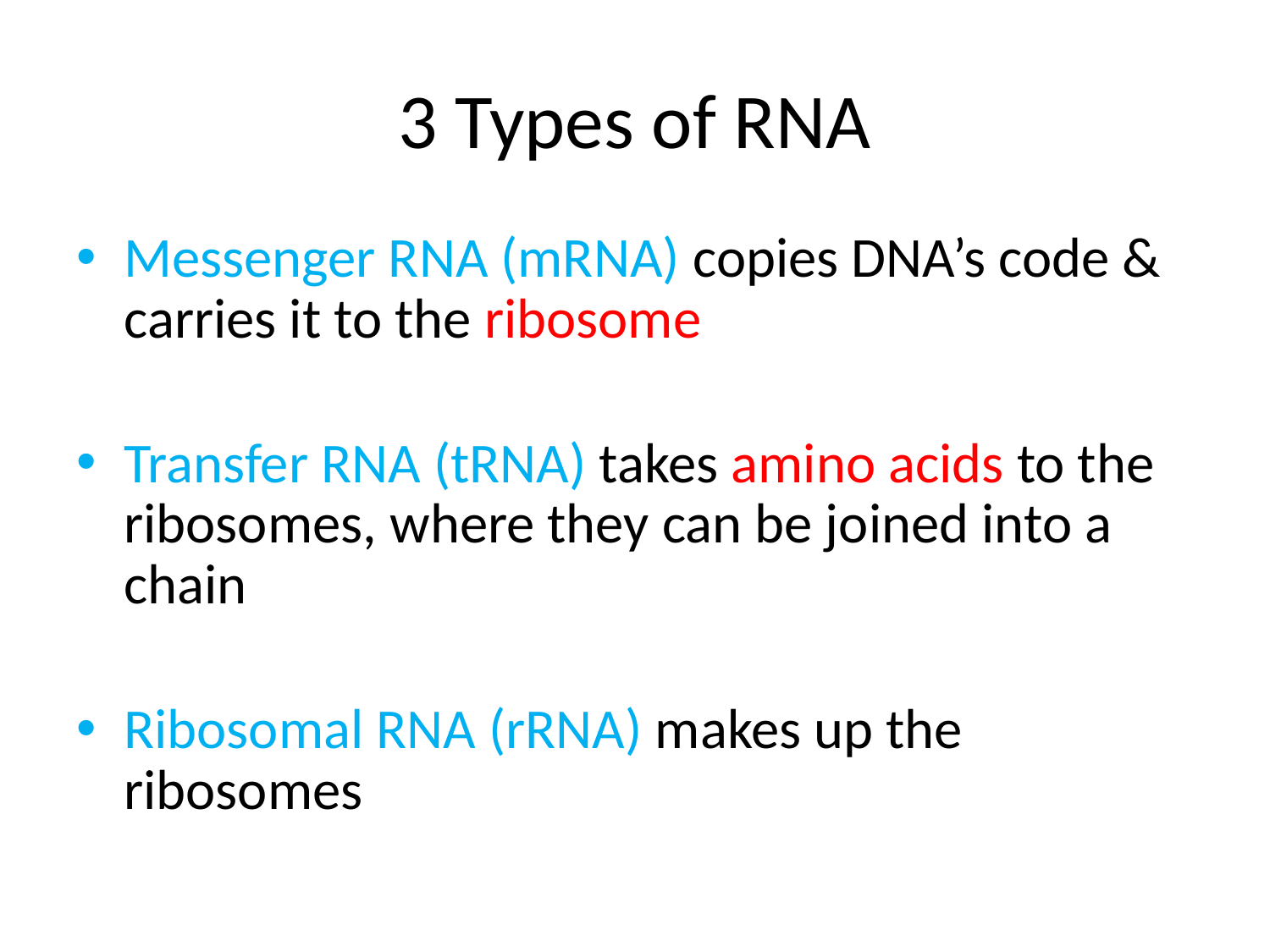

# 3 Types of RNA
Messenger RNA (mRNA) copies DNA’s code & carries it to the ribosome

Transfer RNA (tRNA) takes amino acids to the ribosomes, where they can be joined into a chain

Ribosomal RNA (rRNA) makes up the ribosomes